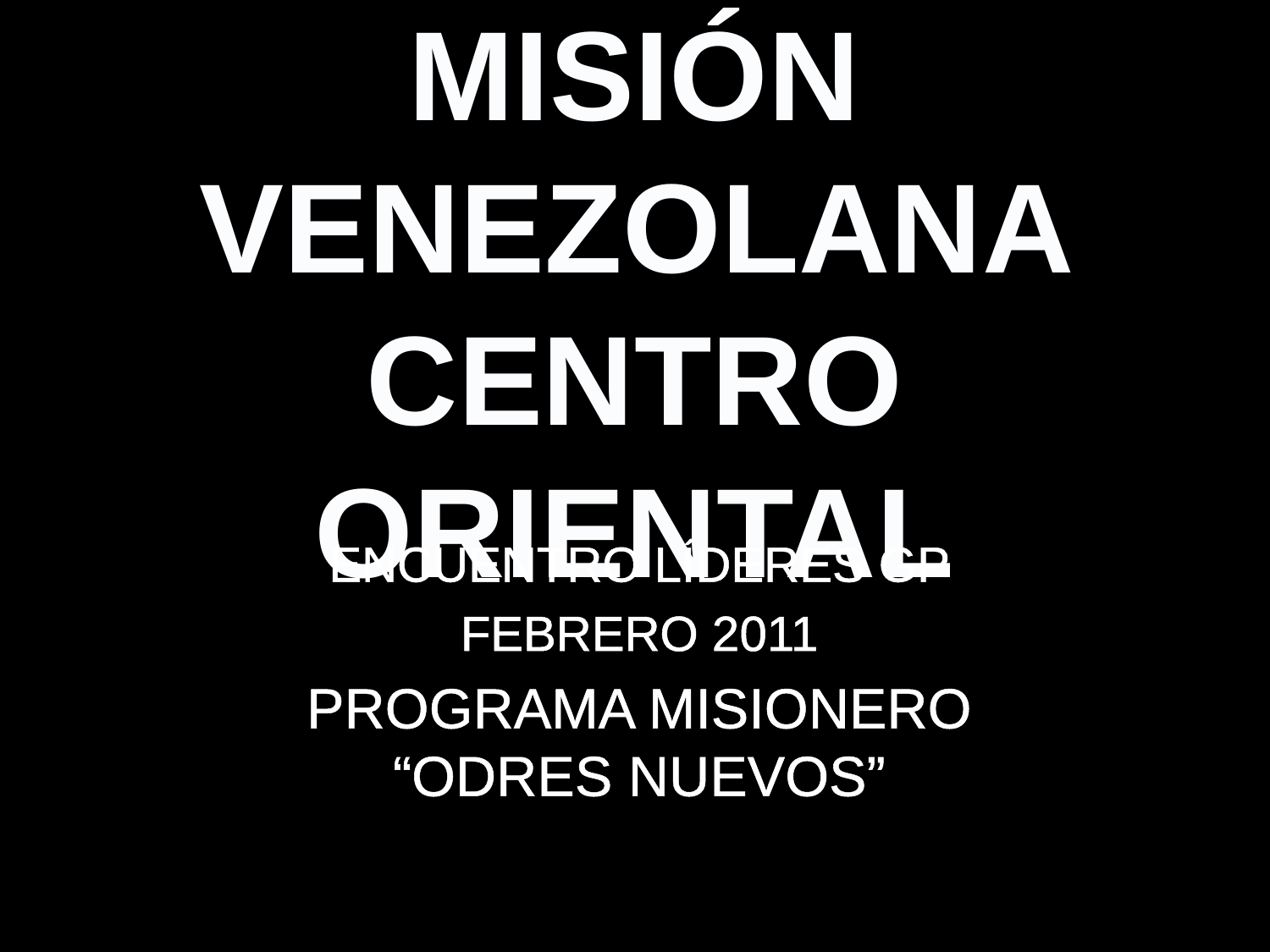

# MISIÓN VENEZOLANA CENTRO ORIENTAL
ENCUENTRO LÍDERES GP
FEBRERO 2011
PROGRAMA MISIONERO “ODRES NUEVOS”